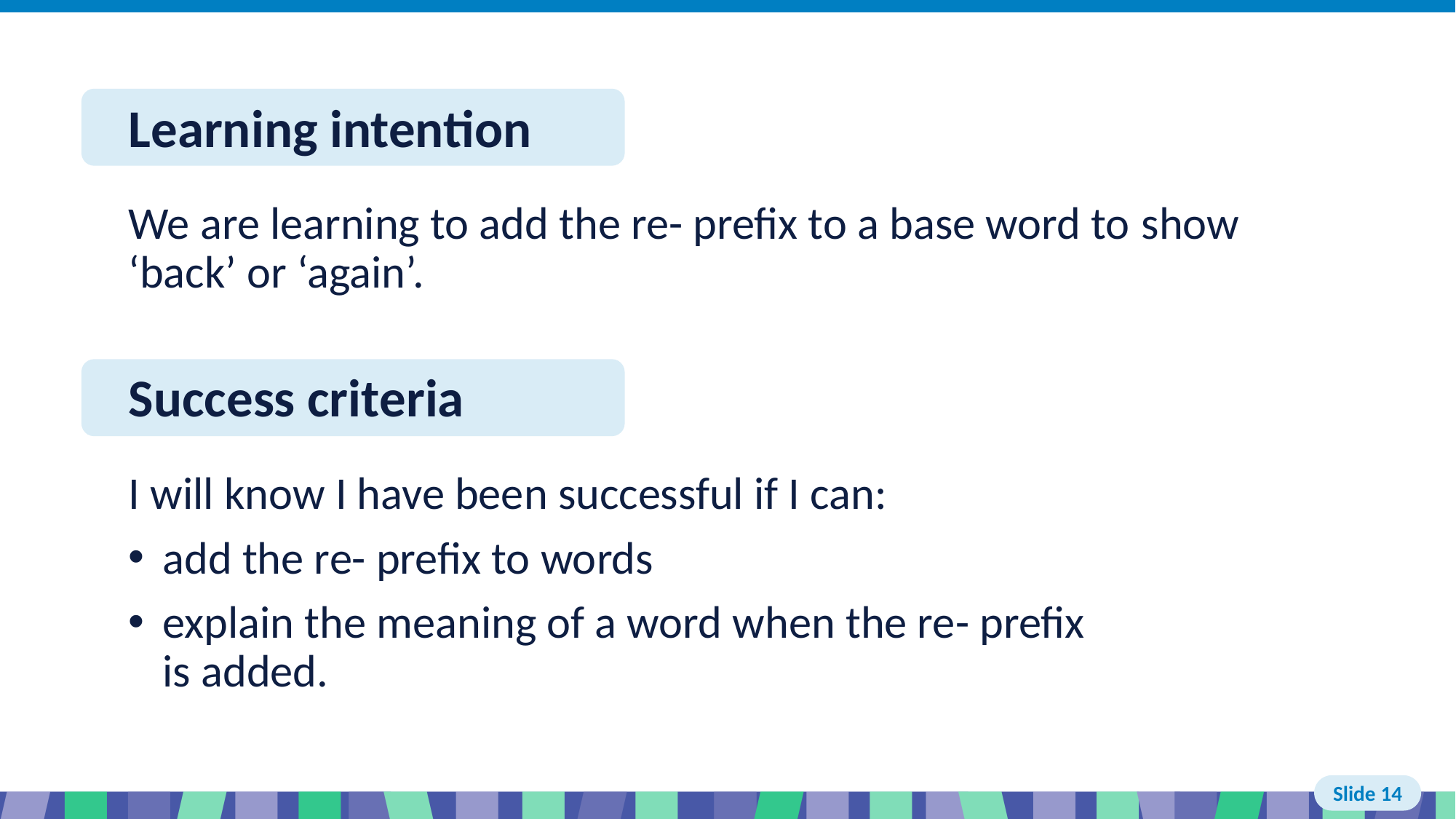

# Learning intention
We are learning to add the re- prefix to a base word to show ‘back’ or ‘again’.
Success criteria
I will know I have been successful if I can:
add the re- prefix to words
explain the meaning of a word when the re- prefix is added.